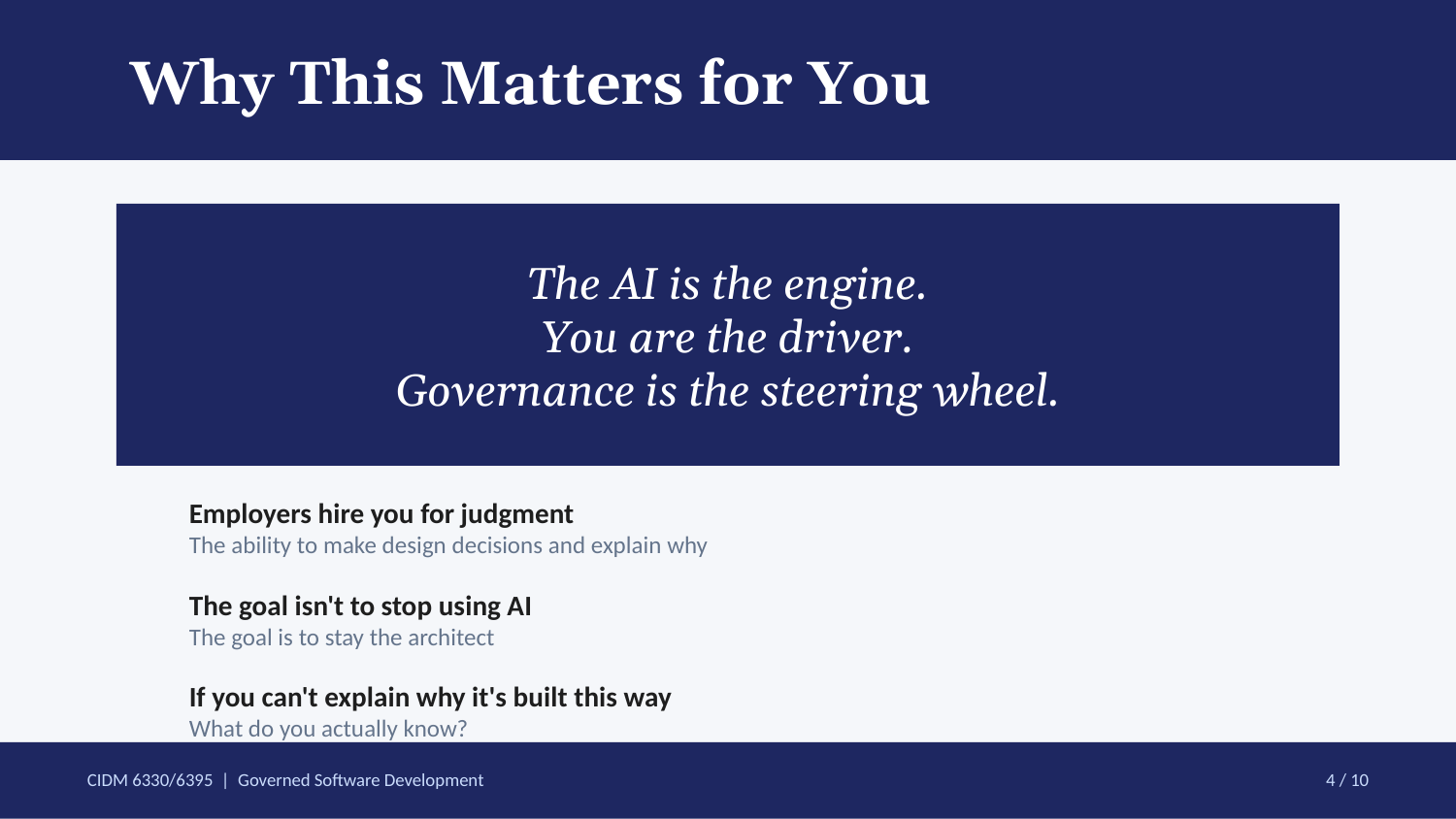

Why This Matters for You

The AI is the engine.
You are the driver.
Governance is the steering wheel.
Employers hire you for judgment
The ability to make design decisions and explain why

The goal isn't to stop using AI
The goal is to stay the architect

If you can't explain why it's built this way
What do you actually know?

CIDM 6330/6395  |  Governed Software Development
4 / 10